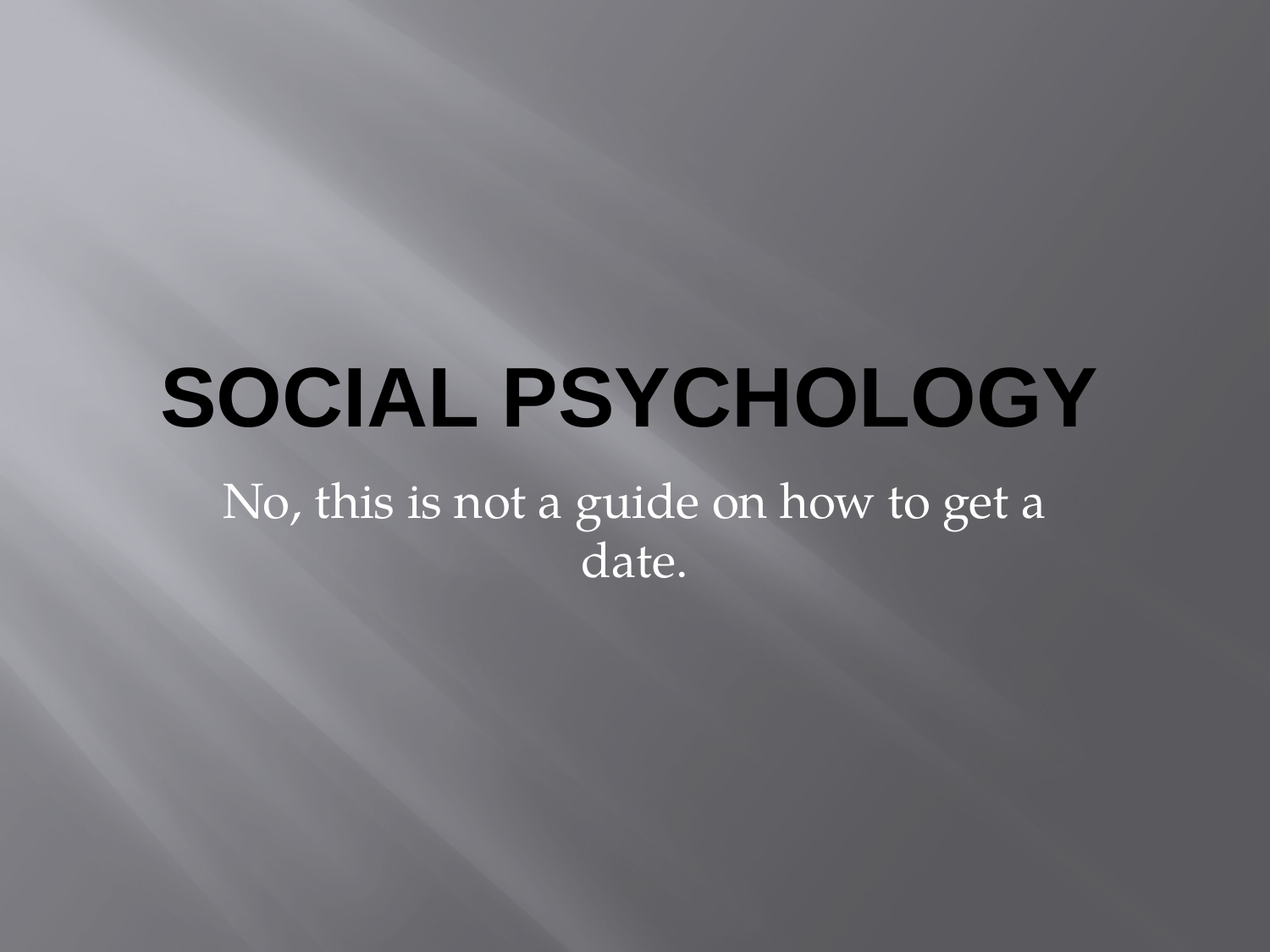

# Social psychology
No, this is not a guide on how to get a date.